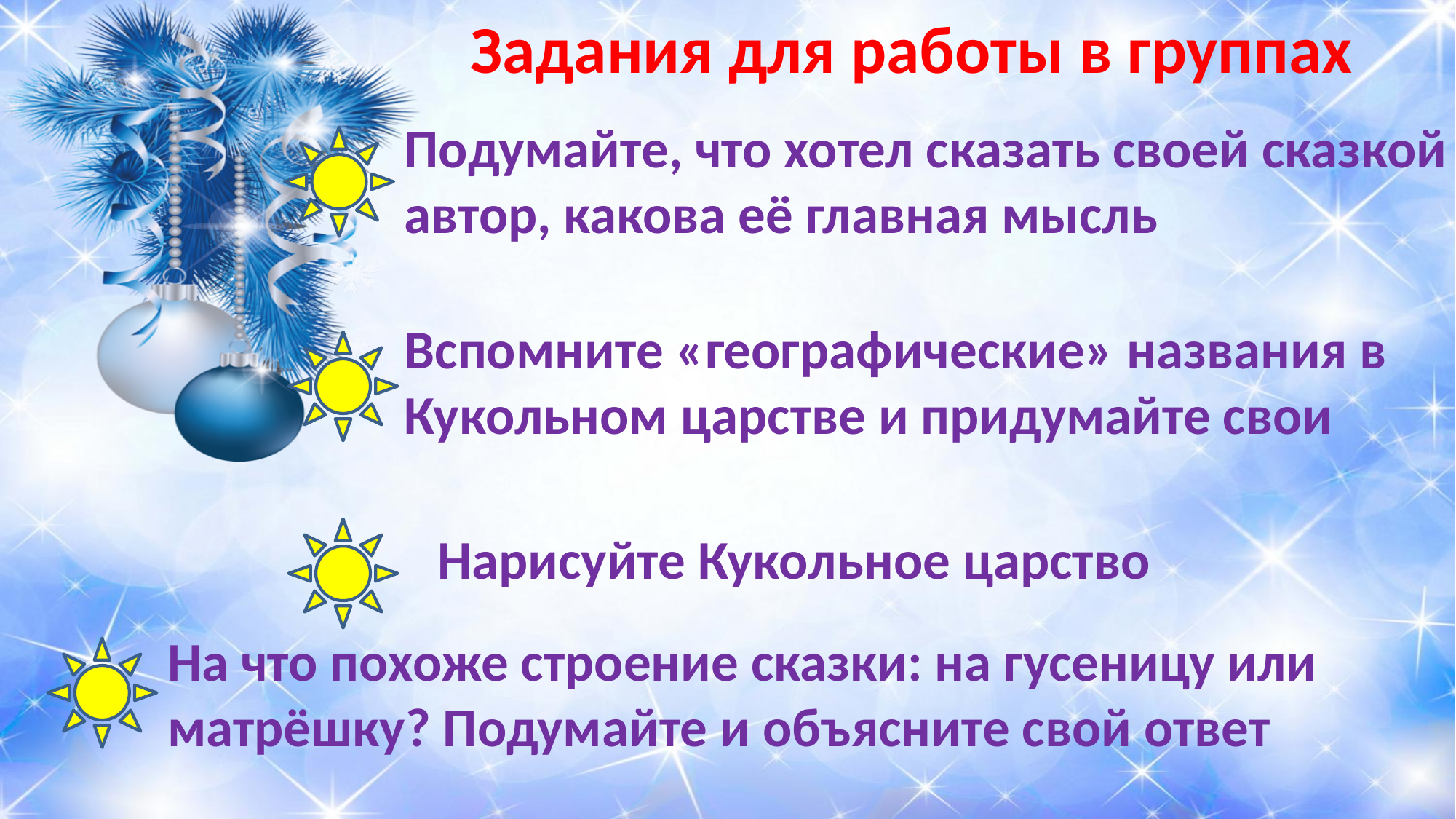

Задания для работы в группах
Подумайте, что хотел сказать своей сказкой автор, какова её главная мысль

Вспомните «географические» названия в Кукольном царстве и придумайте свои

Нарисуйте Кукольное царство
На что похоже строение сказки: на гусеницу или матрёшку? Подумайте и объясните свой ответ